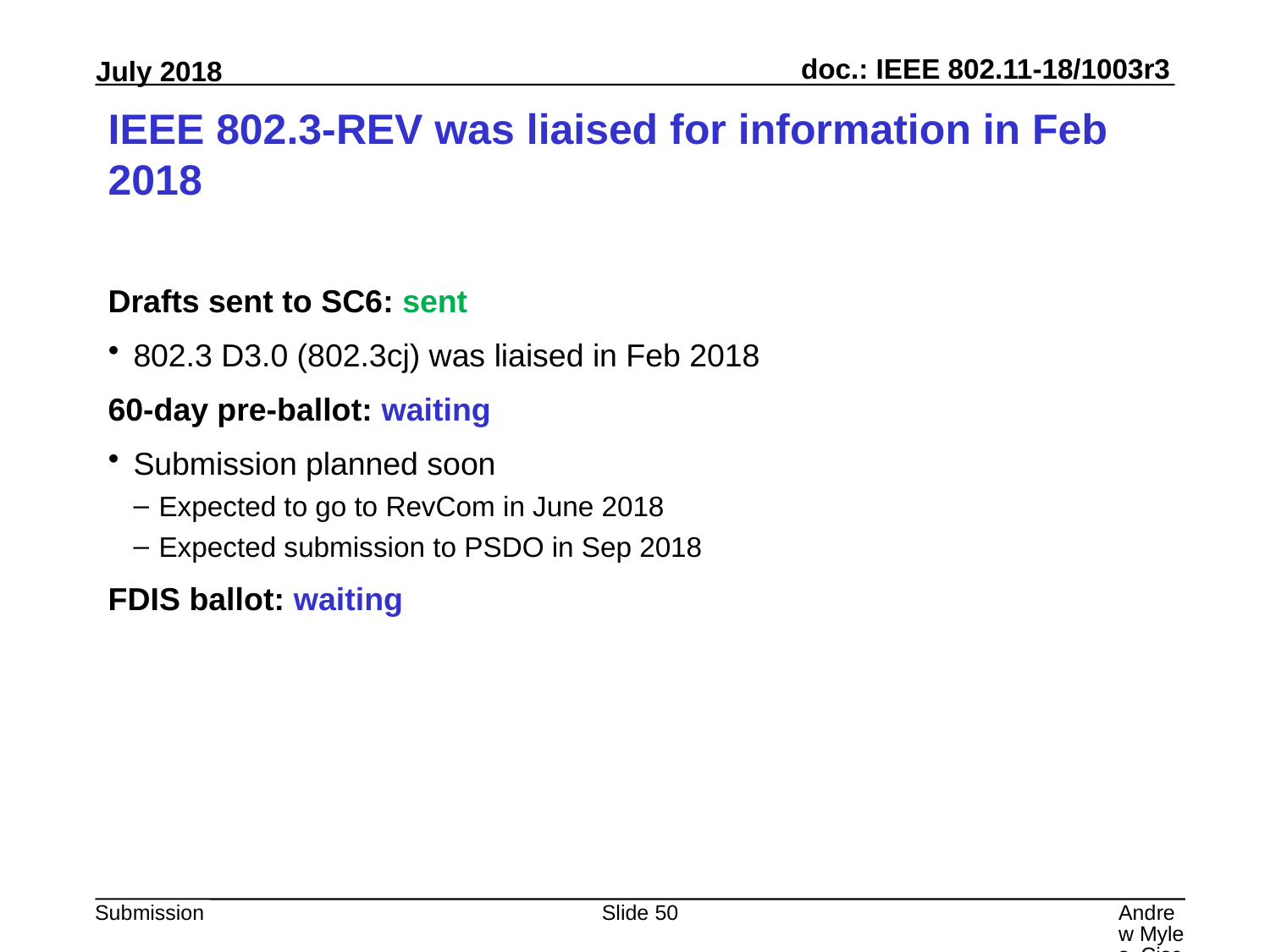

# IEEE 802.3-REV was liaised for information in Feb 2018
Drafts sent to SC6: sent
802.3 D3.0 (802.3cj) was liaised in Feb 2018
60-day pre-ballot: waiting
Submission planned soon
Expected to go to RevCom in June 2018
Expected submission to PSDO in Sep 2018
FDIS ballot: waiting
Slide 50
Andrew Myles, Cisco